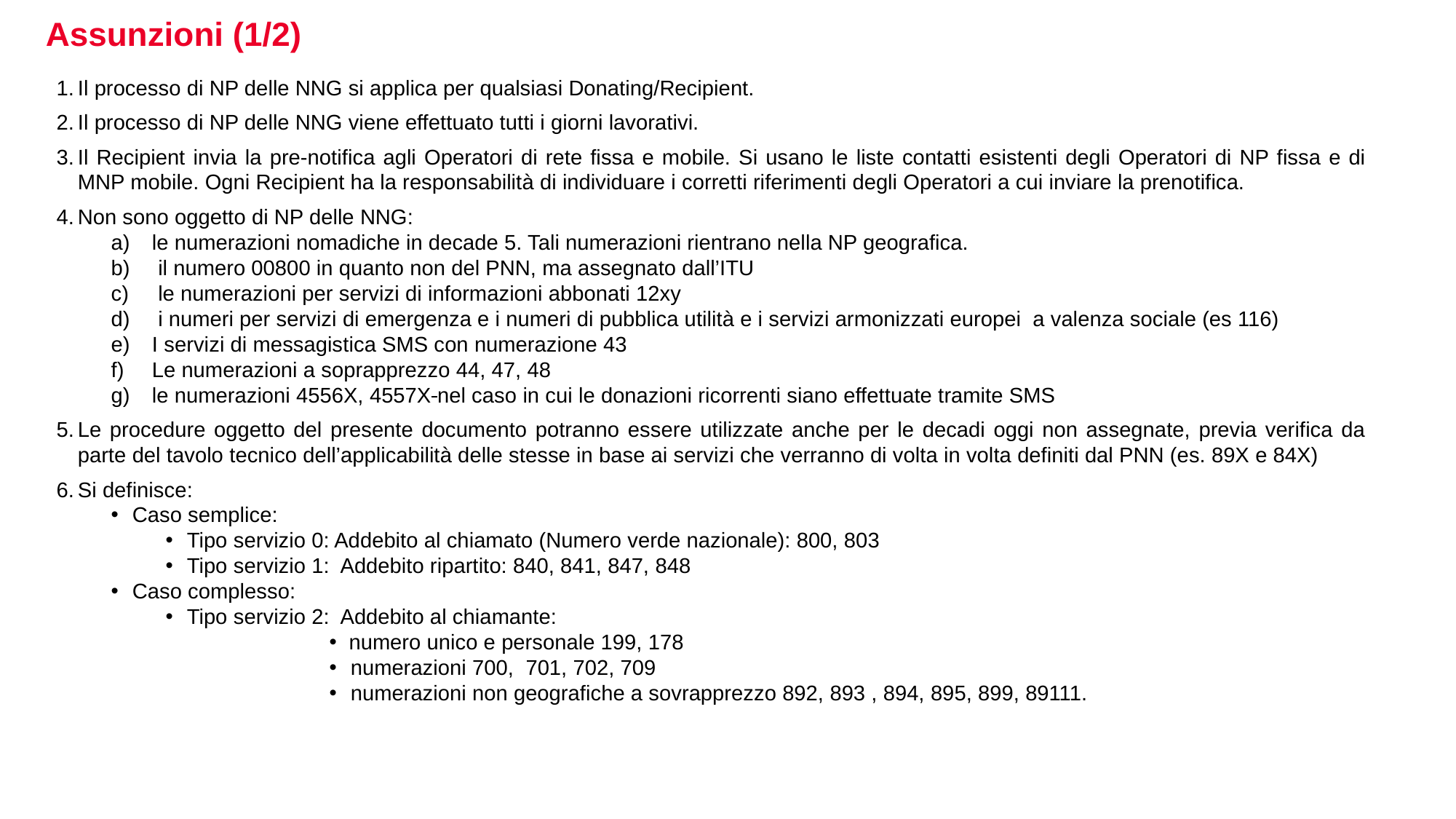

Assunzioni (1/2)

Il processo di NP delle NNG si applica per qualsiasi Donating/Recipient.
Il processo di NP delle NNG viene effettuato tutti i giorni lavorativi.
Il Recipient invia la pre-notifica agli Operatori di rete fissa e mobile. Si usano le liste contatti esistenti degli Operatori di NP fissa e di MNP mobile. Ogni Recipient ha la responsabilità di individuare i corretti riferimenti degli Operatori a cui inviare la prenotifica.
Non sono oggetto di NP delle NNG:
le numerazioni nomadiche in decade 5. Tali numerazioni rientrano nella NP geografica.
 il numero 00800 in quanto non del PNN, ma assegnato dall’ITU
 le numerazioni per servizi di informazioni abbonati 12xy
 i numeri per servizi di emergenza e i numeri di pubblica utilità e i servizi armonizzati europei  a valenza sociale (es 116)
I servizi di messagistica SMS con numerazione 43
Le numerazioni a soprapprezzo 44, 47, 48
le numerazioni 4556X, 4557X nel caso in cui le donazioni ricorrenti siano effettuate tramite SMS
Le procedure oggetto del presente documento potranno essere utilizzate anche per le decadi oggi non assegnate, previa verifica da parte del tavolo tecnico dell’applicabilità delle stesse in base ai servizi che verranno di volta in volta definiti dal PNN (es. 89X e 84X)
Si definisce:
Caso semplice:
Tipo servizio 0: Addebito al chiamato (Numero verde nazionale): 800, 803
Tipo servizio 1:  Addebito ripartito: 840, 841, 847, 848
Caso complesso:
Tipo servizio 2:  Addebito al chiamante:
numero unico e personale 199, 178
numerazioni 700,  701, 702, 709
numerazioni non geografiche a sovrapprezzo 892, 893 , 894, 895, 899, 89111.